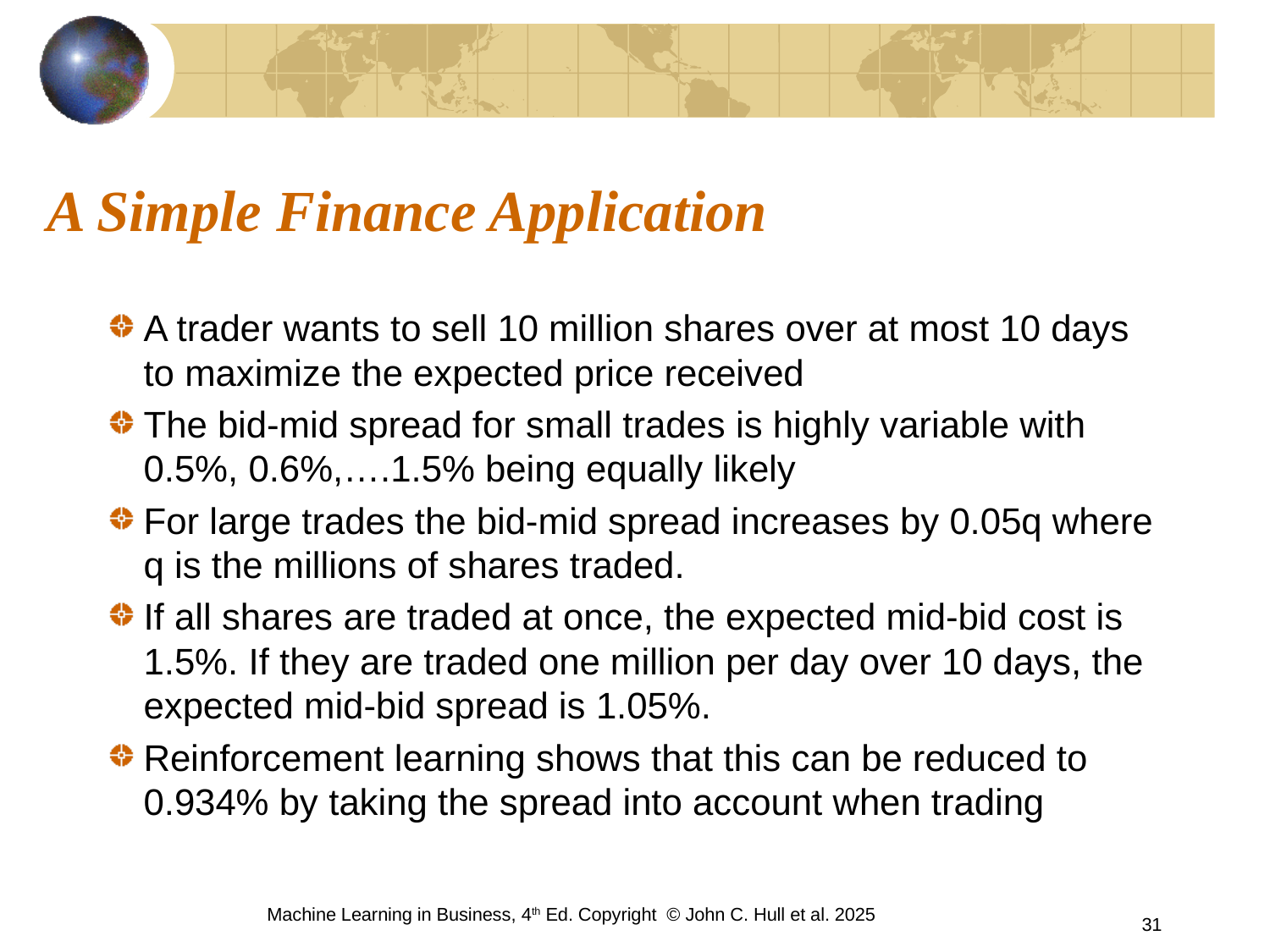

# A Simple Finance Application
A trader wants to sell 10 million shares over at most 10 days to maximize the expected price received
The bid-mid spread for small trades is highly variable with 0.5%, 0.6%,….1.5% being equally likely
For large trades the bid-mid spread increases by 0.05q where q is the millions of shares traded.
If all shares are traded at once, the expected mid-bid cost is 1.5%. If they are traded one million per day over 10 days, the expected mid-bid spread is 1.05%.
Reinforcement learning shows that this can be reduced to 0.934% by taking the spread into account when trading

Machine Learning in Business, 4th Ed. Copyright  © John C. Hull et al. 2025
31